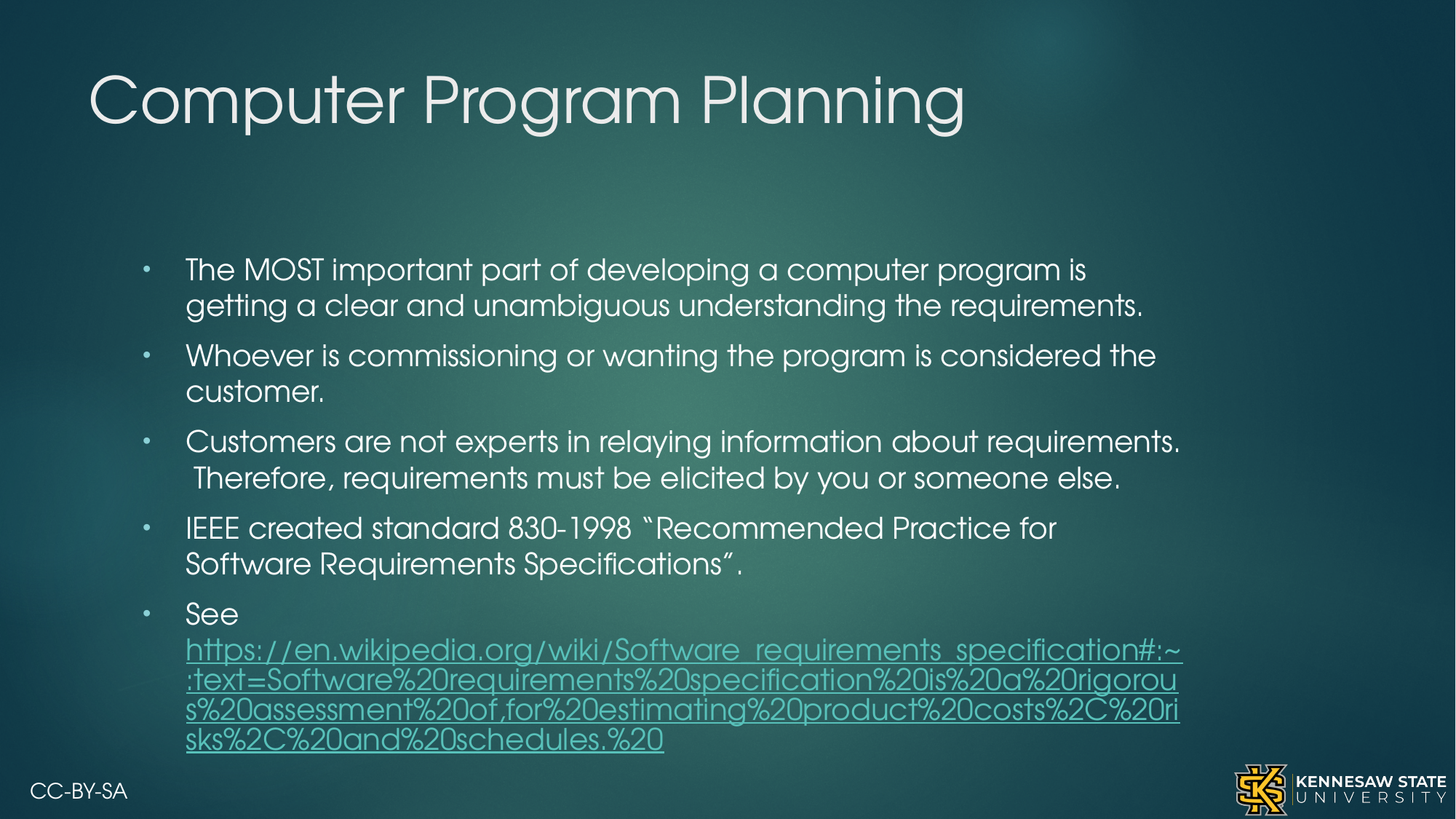

# Computer Program Planning
The MOST important part of developing a computer program is getting a clear and unambiguous understanding the requirements.
Whoever is commissioning or wanting the program is considered the customer.
Customers are not experts in relaying information about requirements.  Therefore, requirements must be elicited by you or someone else.
IEEE created standard 830-1998 “Recommended Practice for Software Requirements Specifications”.
See https://en.wikipedia.org/wiki/Software_requirements_specification#:~:text=Software%20requirements%20specification%20is%20a%20rigorous%20assessment%20of,for%20estimating%20product%20costs%2C%20risks%2C%20and%20schedules.%20